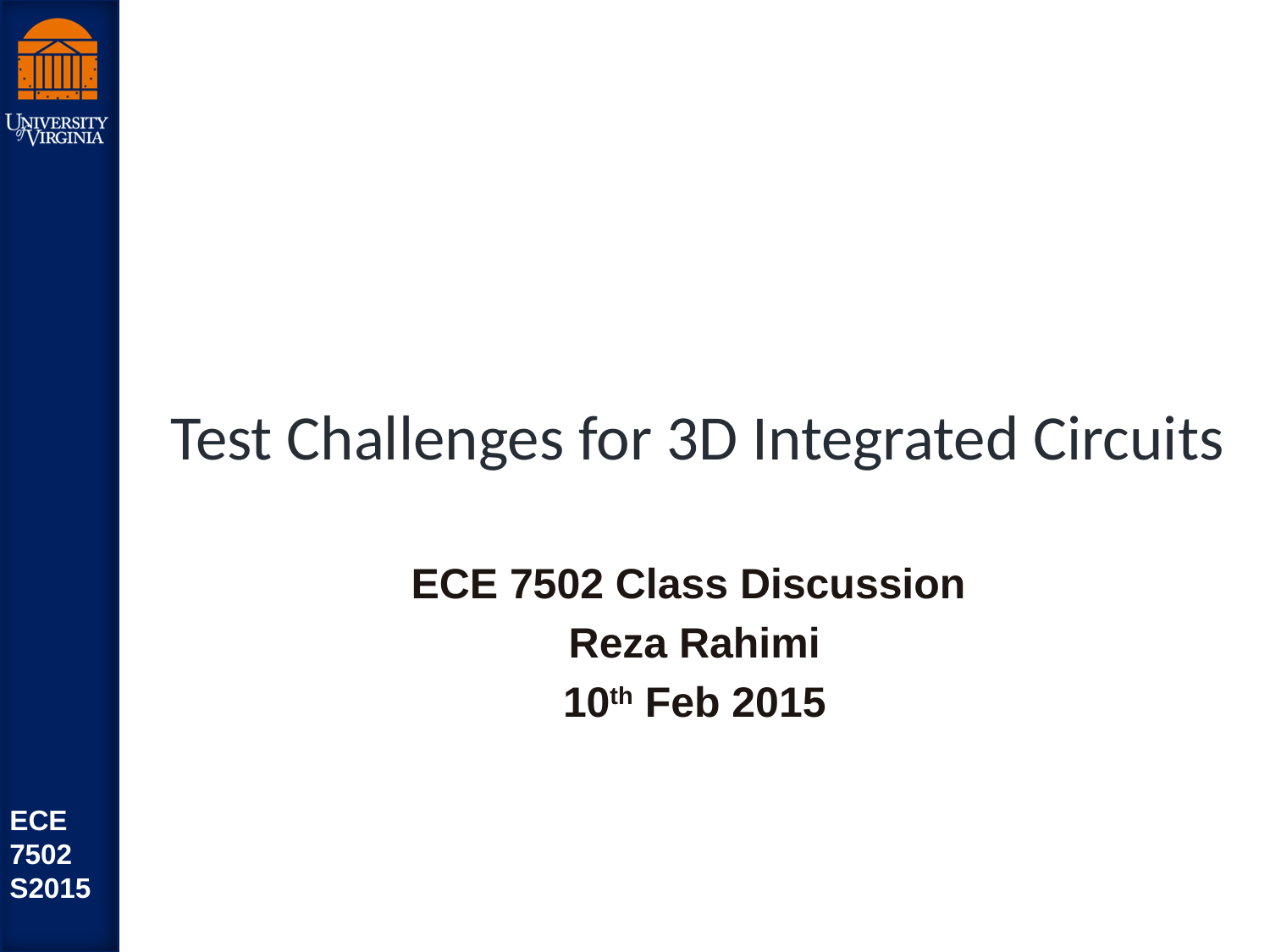

# Test Challenges for 3D Integrated Circuits
ECE 7502 Class Discussion
Reza Rahimi
10th Feb 2015